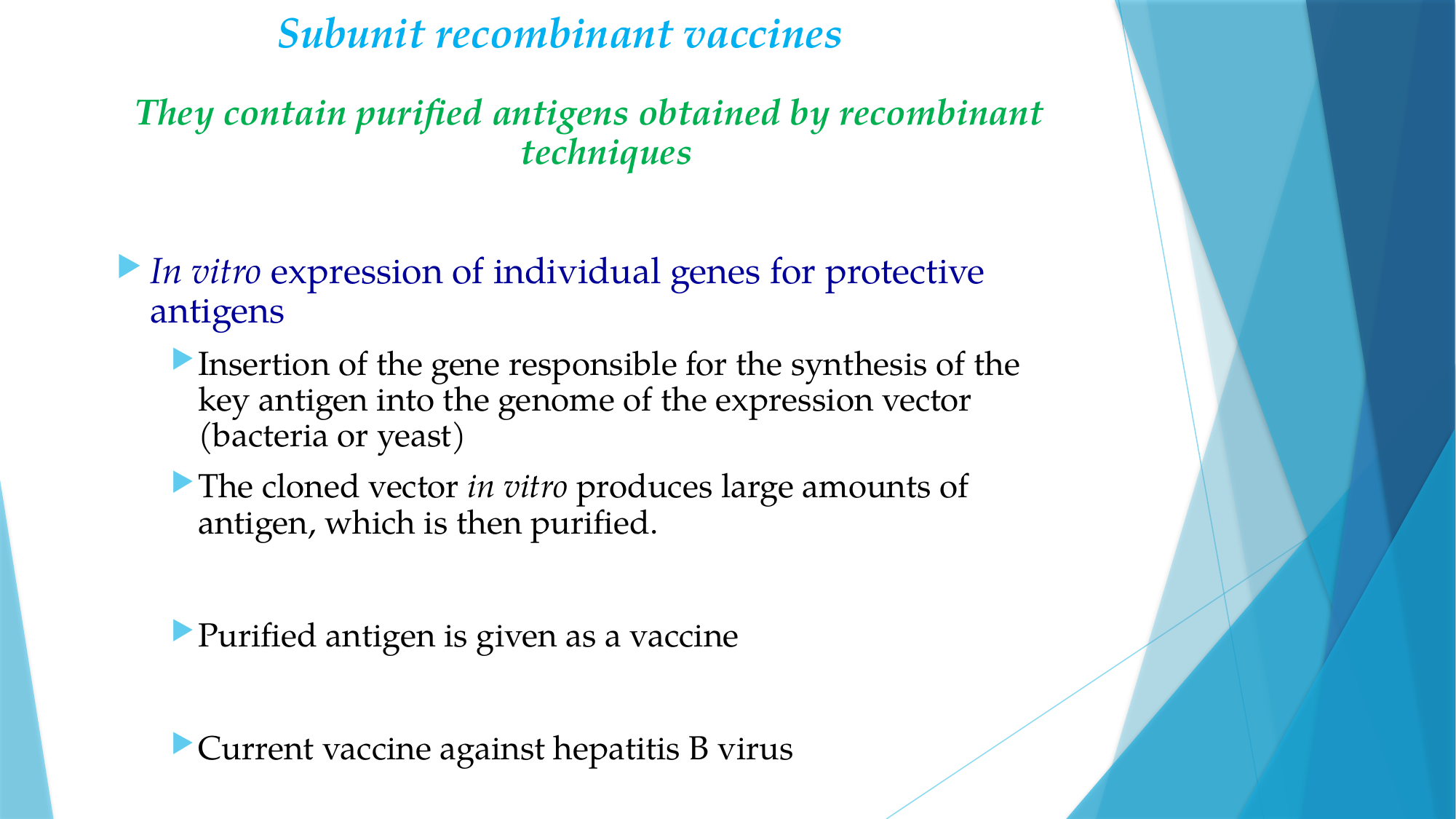

Subunit recombinant vaccines
They contain purified antigens obtained by recombinant techniques

In vitro expression of individual genes for protective antigens
Insertion of the gene responsible for the synthesis of the key antigen into the genome of the expression vector (bacteria or yeast)
The cloned vector in vitro produces large amounts of antigen, which is then purified.

Purified antigen is given as a vaccine

Current vaccine against hepatitis B virus